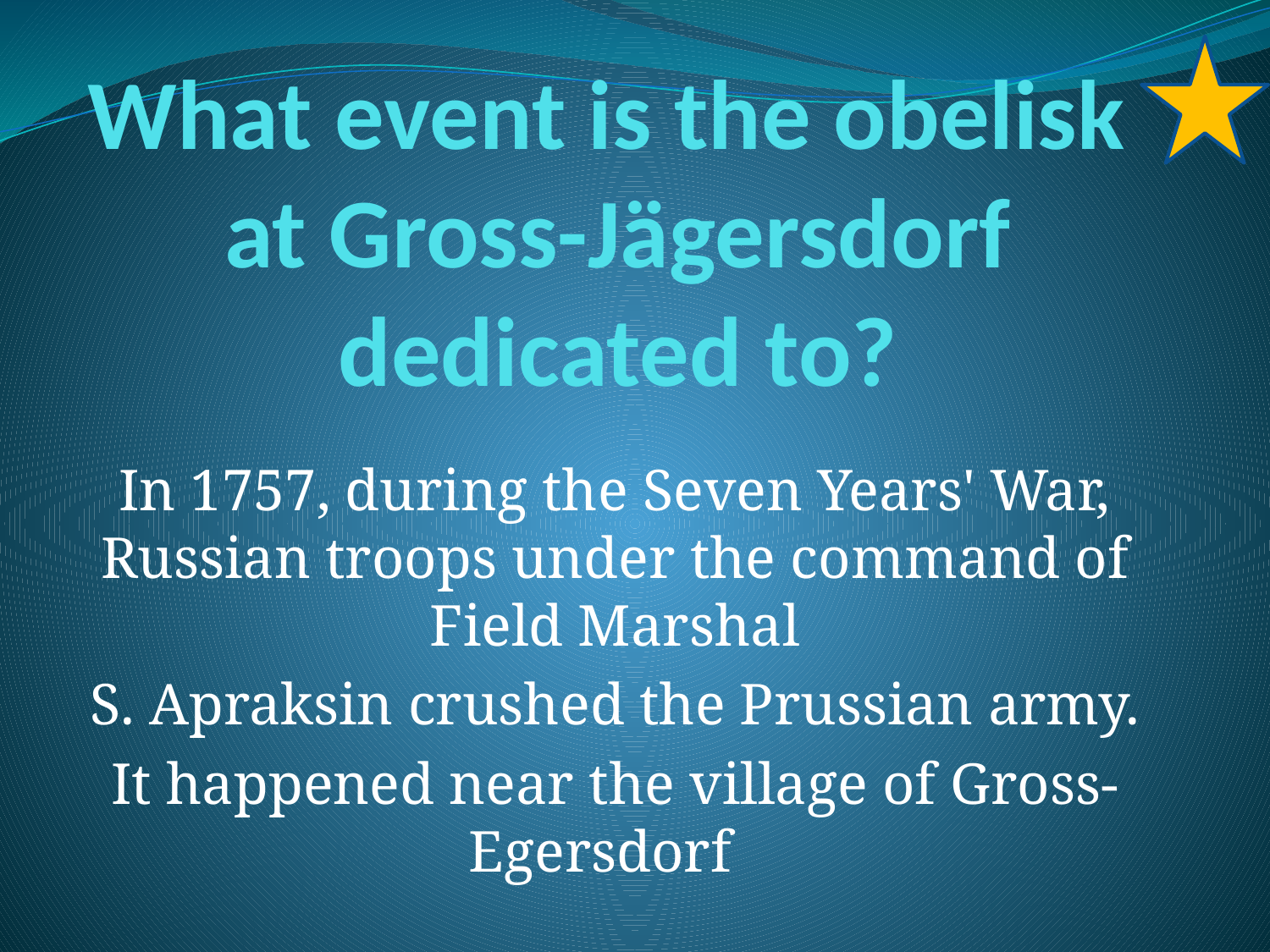

# What event is the obelisk  at Gross-Jägersdorf dedicated to?
In 1757, during the Seven Years' War, Russian troops under the command of Field Marshal
S. Apraksin crushed the Prussian army.
It happened near the village of Gross-Egersdorf